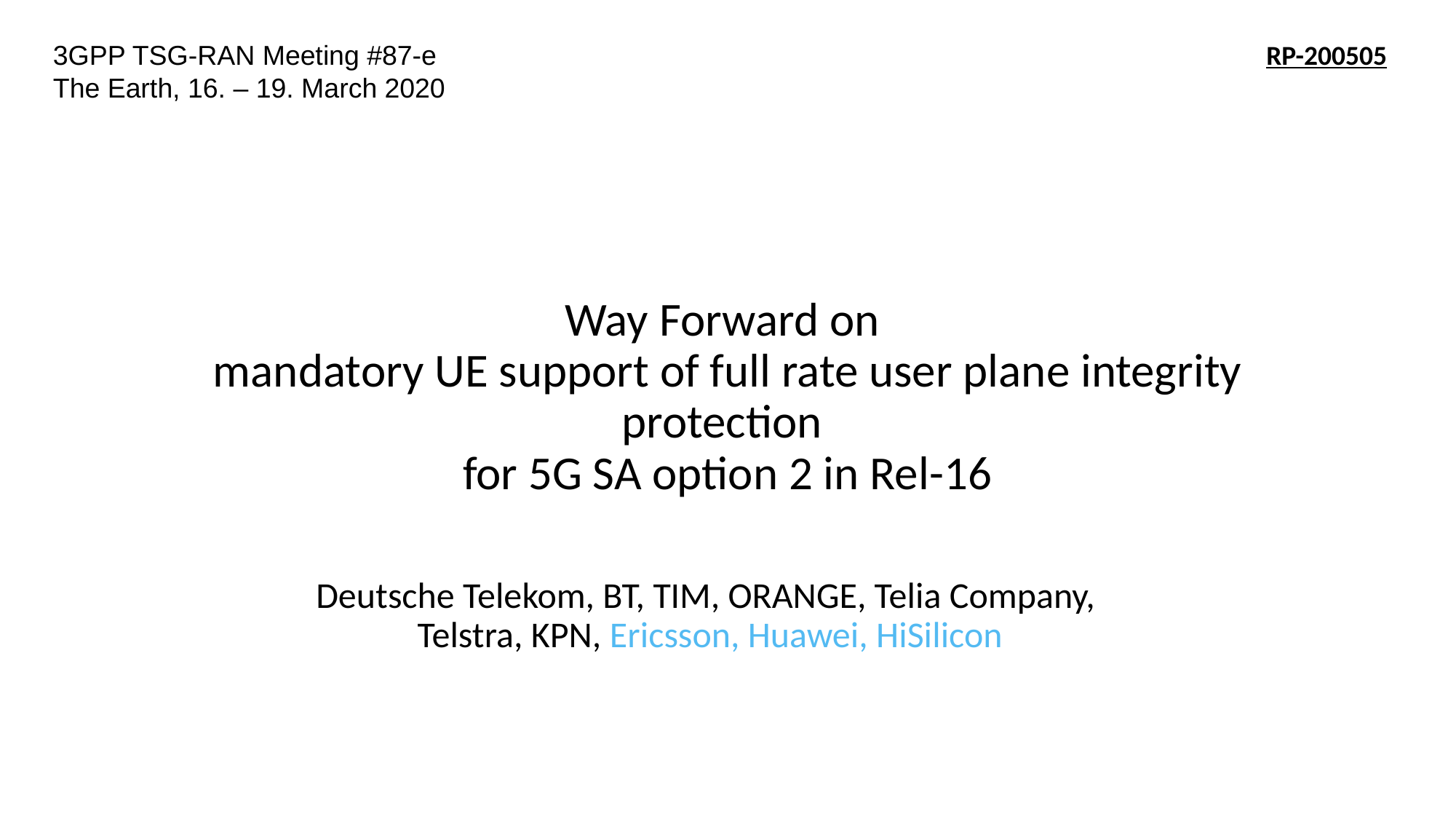

288194168
288194168
327644664
56744936
281591248
258715104
258715104
258715104
258715104
258715104
RP-200505
3GPP TSG-RAN Meeting #87-e
The Earth, 16. – 19. March 2020
# Way Forward on mandatory UE support of full rate user plane integrity protection for 5G SA option 2 in Rel-16
Deutsche Telekom, BT, TIM, ORANGE, Telia Company,
Telstra, KPN, Ericsson, Huawei, HiSilicon